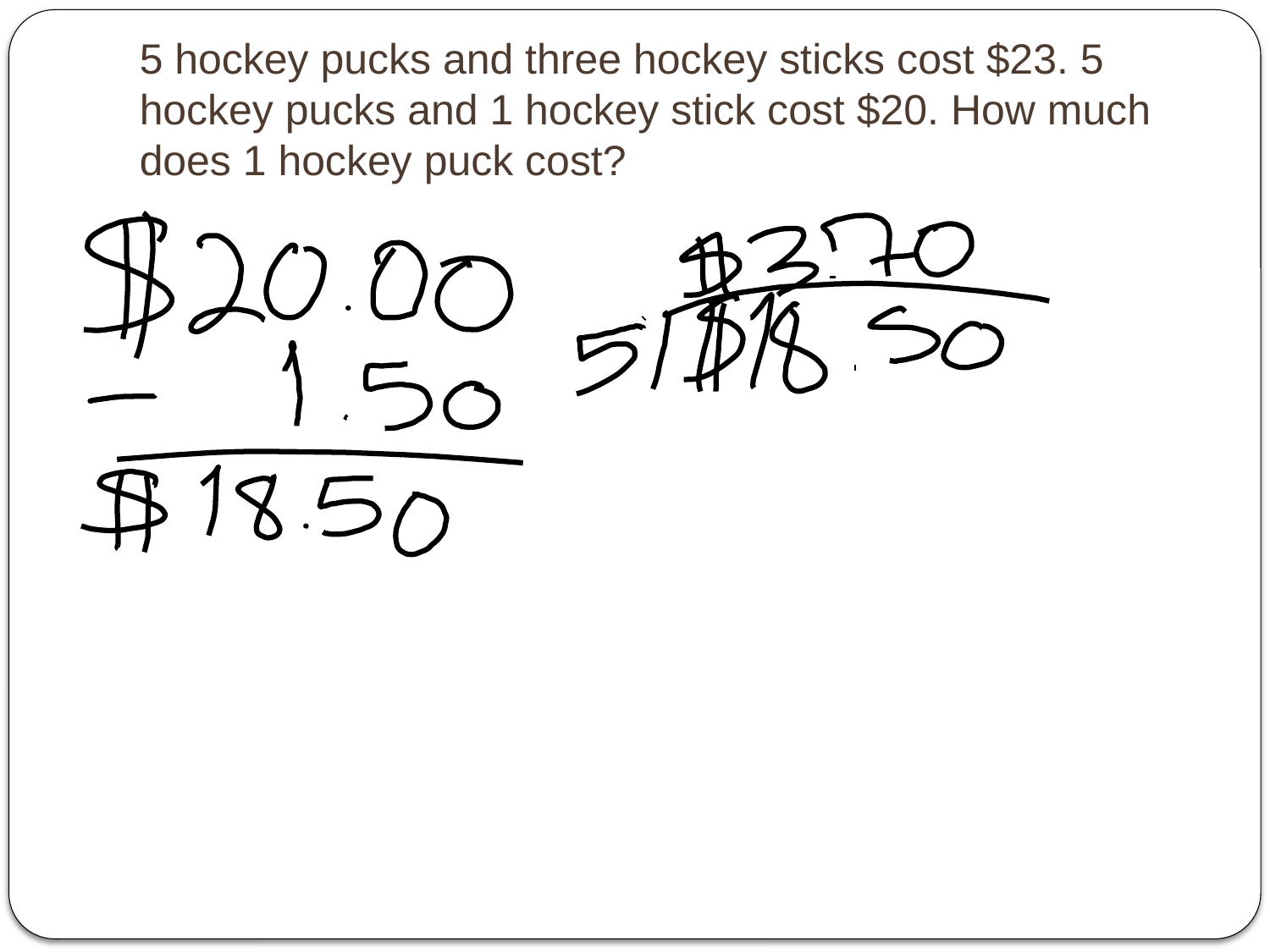

# 5 hockey pucks and three hockey sticks cost $23. 5 hockey pucks and 1 hockey stick cost $20. How much does 1 hockey puck cost?